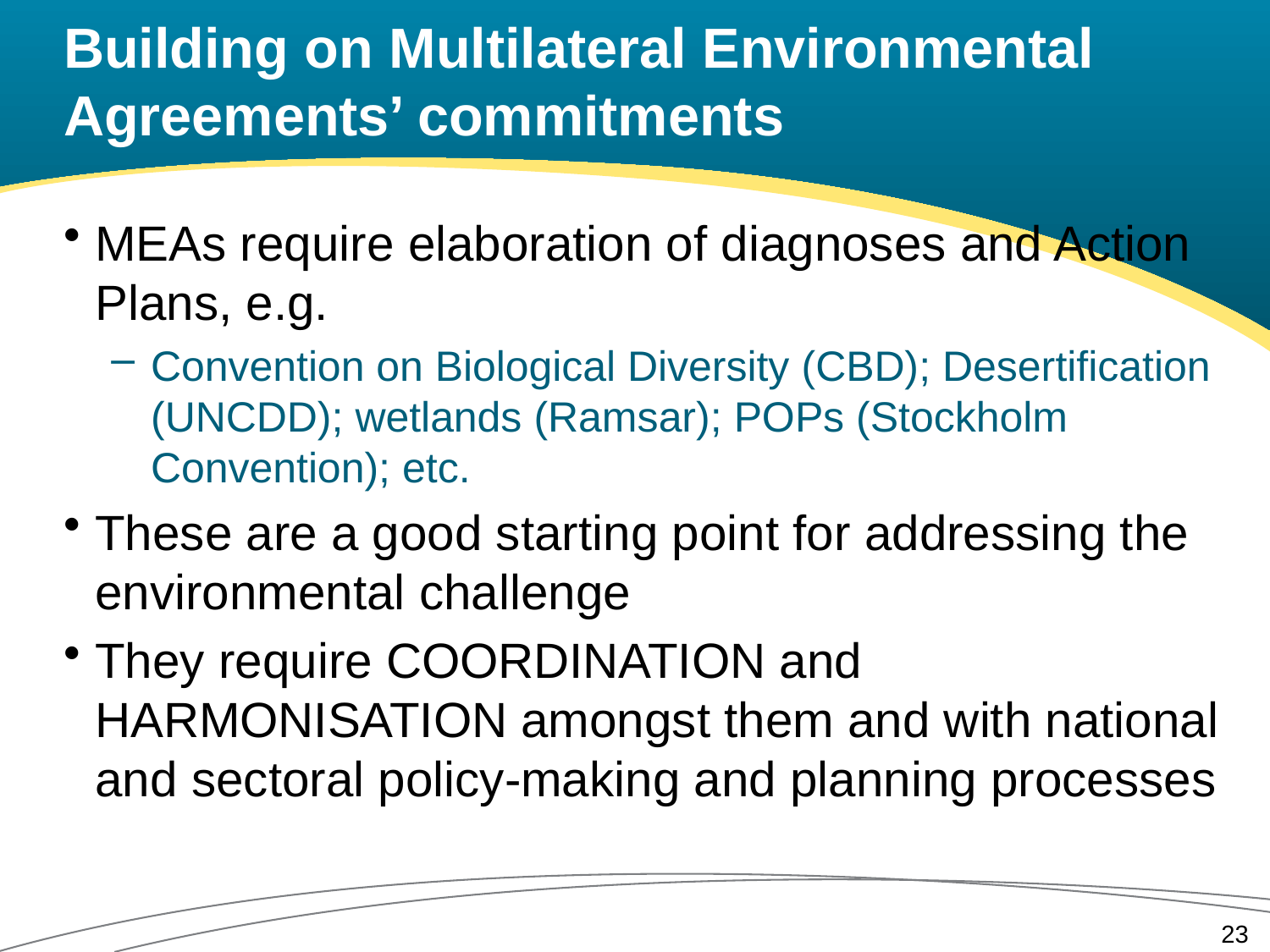

# Building on Multilateral Environmental Agreements’ commitments
MEAs require elaboration of diagnoses and Action Plans, e.g.
Convention on Biological Diversity (CBD); Desertification (UNCDD); wetlands (Ramsar); POPs (Stockholm Convention); etc.
These are a good starting point for addressing the environmental challenge
They require COORDINATION and HARMONISATION amongst them and with national and sectoral policy-making and planning processes

23